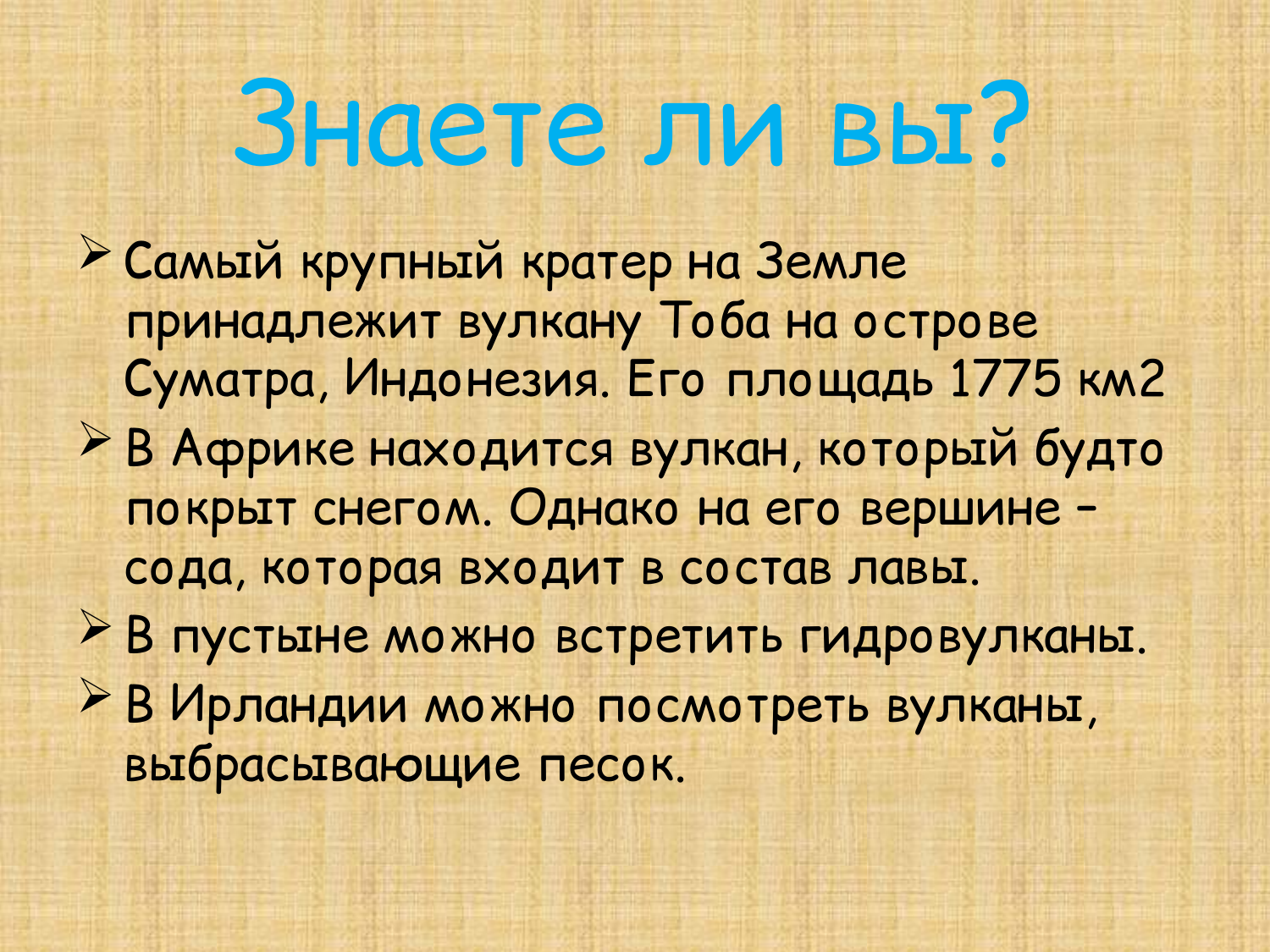

# Знаете ли вы?
Самый крупный кратер на Земле принадлежит вулкану Тоба на острове Суматра, Индонезия. Его площадь 1775 км2
В Африке находится вулкан, который будто покрыт снегом. Однако на его вершине – сода, которая входит в состав лавы.
В пустыне можно встретить гидровулканы.
В Ирландии можно посмотреть вулканы, выбрасывающие песок.